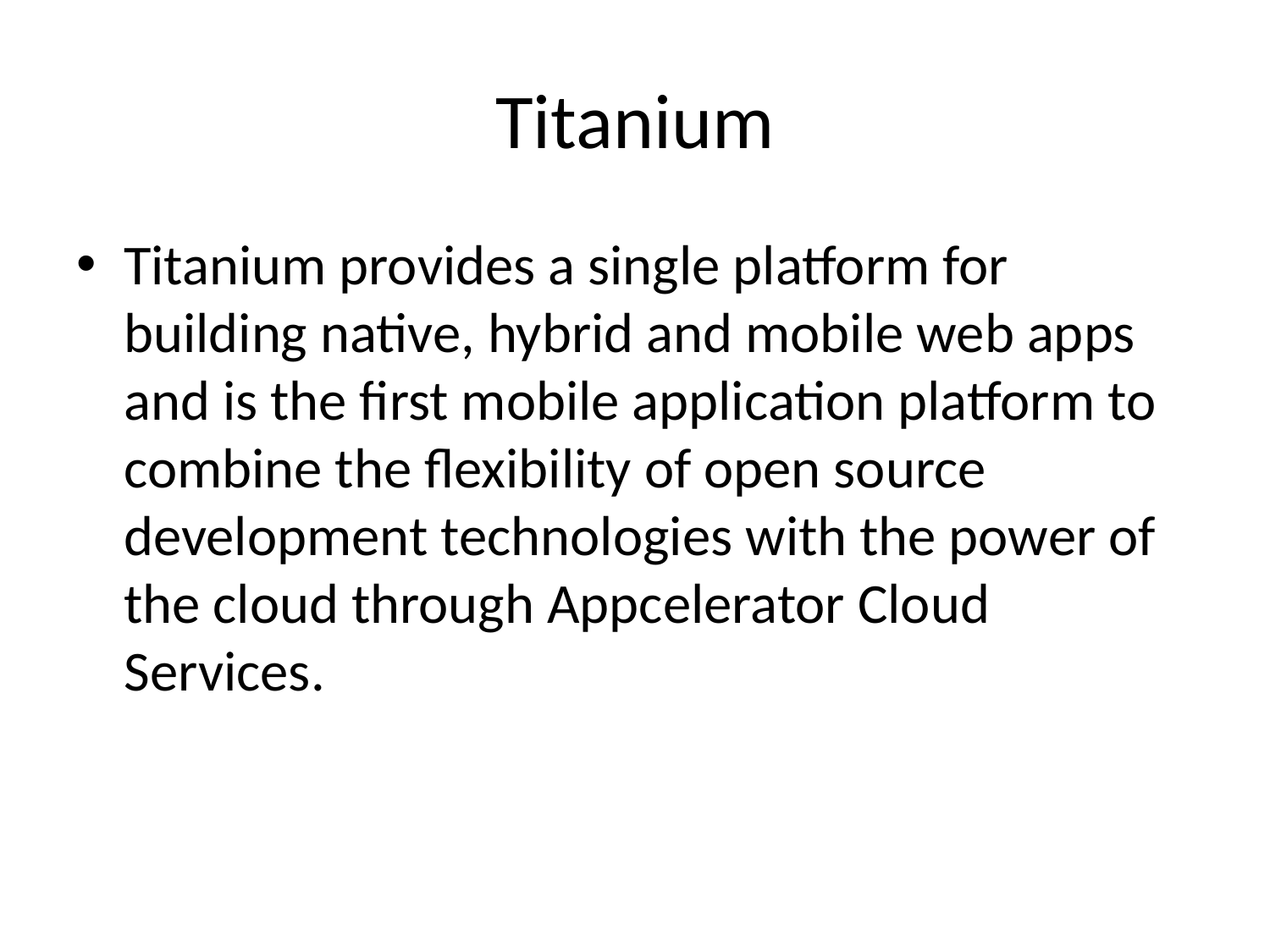

# Titanium
Titanium provides a single platform for building native, hybrid and mobile web apps and is the first mobile application platform to combine the flexibility of open source development technologies with the power of the cloud through Appcelerator Cloud Services.